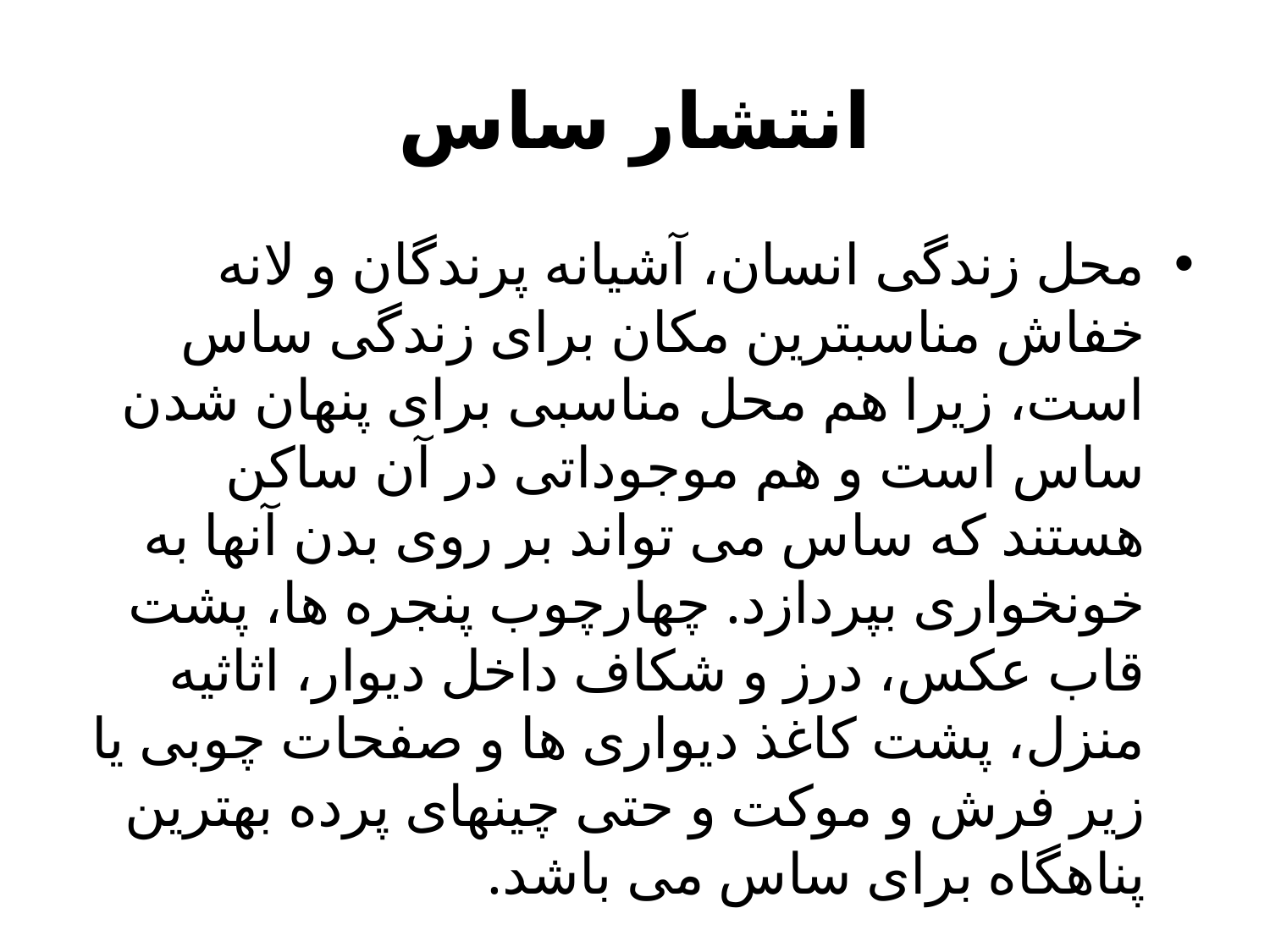

# انتشار ساس
محل زندگی انسان، آشیانه پرندگان و لانه خفاش مناسبترین مکان برای زندگی ساس است، زیرا هم محل مناسبی برای پنهان شدن ساس است و هم موجوداتی در آن ساکن هستند که ساس می تواند بر روی بدن آنها به خونخواری بپردازد. چهارچوب پنجره ها، پشت قاب عکس، درز و شکاف داخل دیوار، اثاثیه منزل، پشت کاغذ دیواری ها و صفحات چوبی یا زیر فرش و موکت و حتی چینهای پرده بهترین پناهگاه برای ساس می باشد.